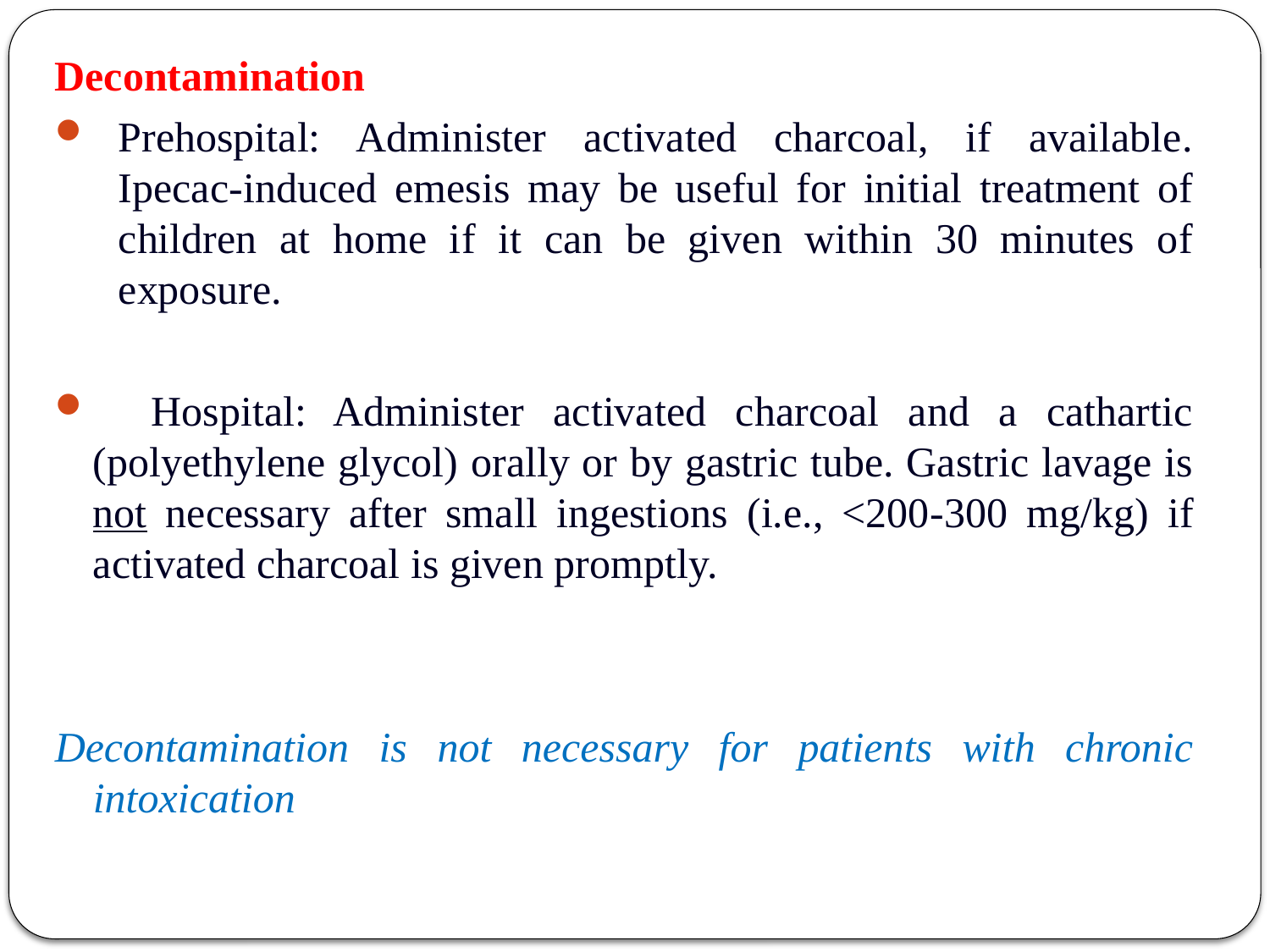

Decontamination
Prehospital: Administer activated charcoal, if available. Ipecac-induced emesis may be useful for initial treatment of children at home if it can be given within 30 minutes of exposure.

  Hospital: Administer activated charcoal and a cathartic (polyethylene glycol) orally or by gastric tube. Gastric lavage is not necessary after small ingestions (i.e., <200-300 mg/kg) if activated charcoal is given promptly.

Decontamination is not necessary for patients with chronic intoxication